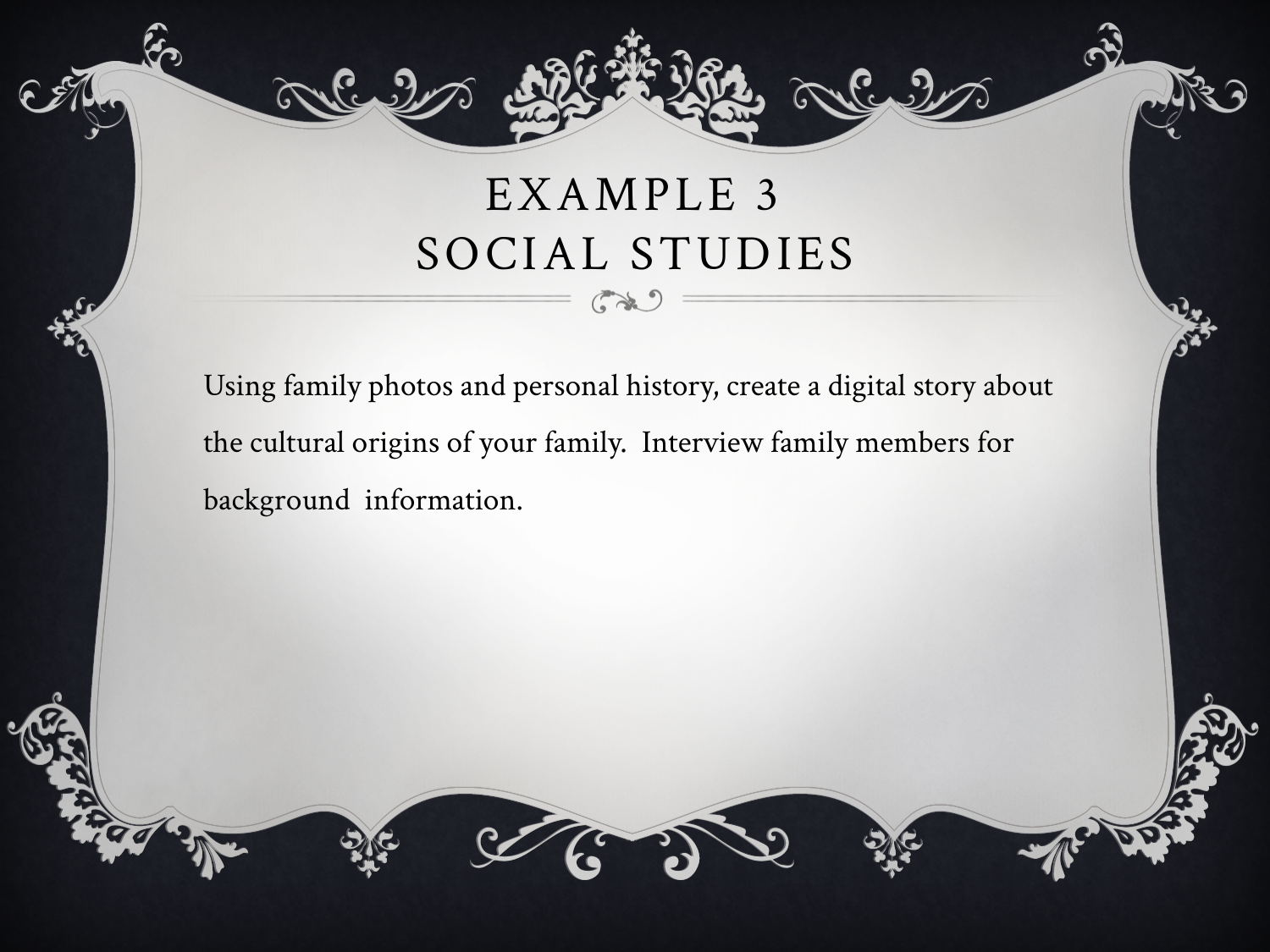

# Example 3 social studies
Using family photos and personal history, create a digital story about the cultural origins of your family.  Interview family members for background  information.